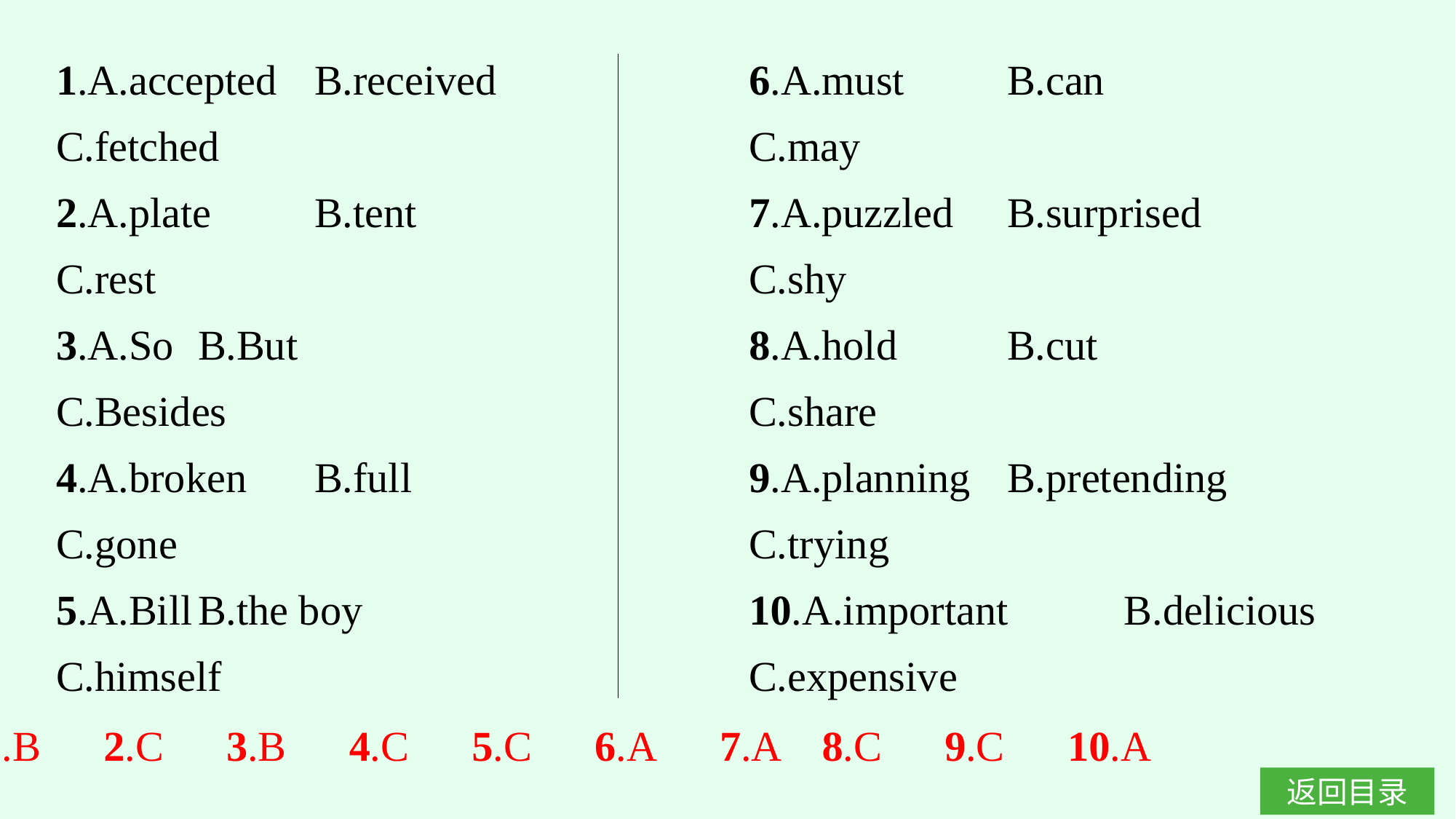

1.A.accepted	B.received
C.fetched
2.A.plate	B.tent
C.rest
3.A.So	B.But
C.Besides
4.A.broken	B.full
C.gone
5.A.Bill	B.the boy
C.himself
6.A.must	B.can
C.may
7.A.puzzled	B.surprised
C.shy
8.A.hold	B.cut
C.share
9.A.planning	B.pretending
C.trying
10.A.important	B.delicious
C.expensive
1.B　2.C　3.B　4.C　5.C　6.A　7.A    8.C　9.C　10.A